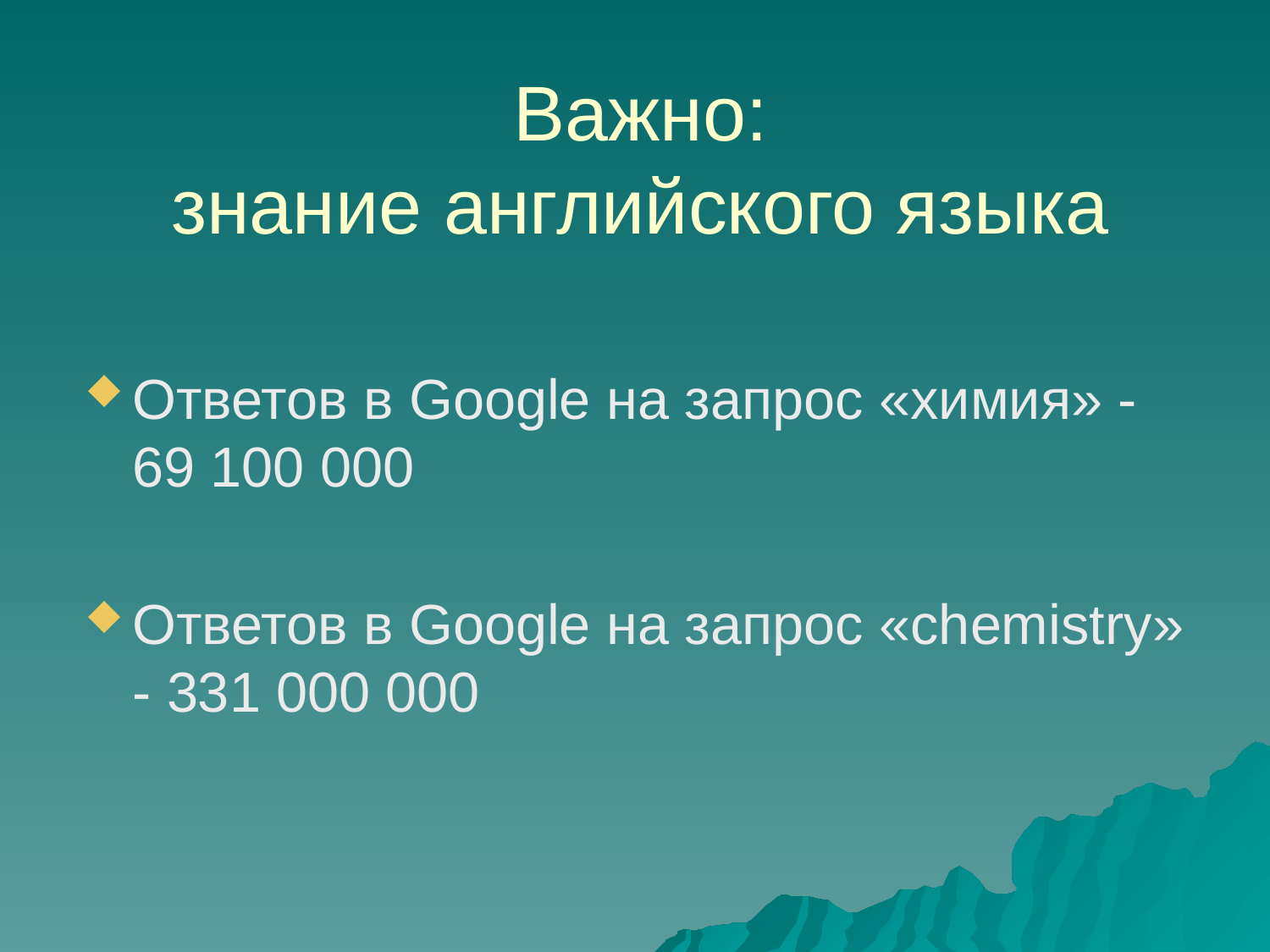

# Важно: знание английского языка
Ответов в Google на запрос «химия» - 69 100 000

Ответов в Google на запрос «chemistry» - 331 000 000